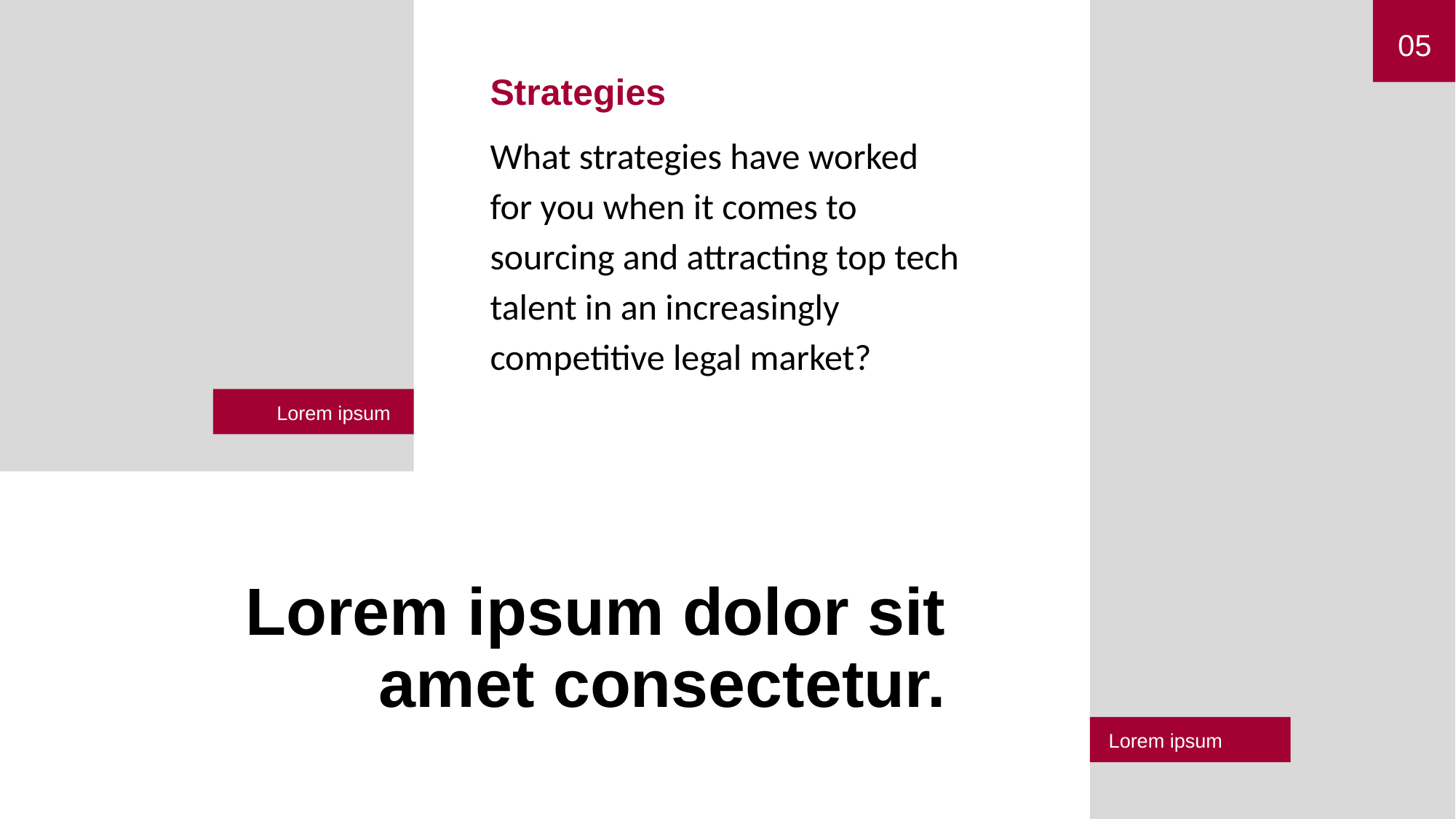

05
Strategies
What strategies have worked for you when it comes to sourcing and attracting top tech talent in an increasingly competitive legal market?

Lorem ipsum
Lorem ipsum dolor sit amet consectetur.

Lorem ipsum